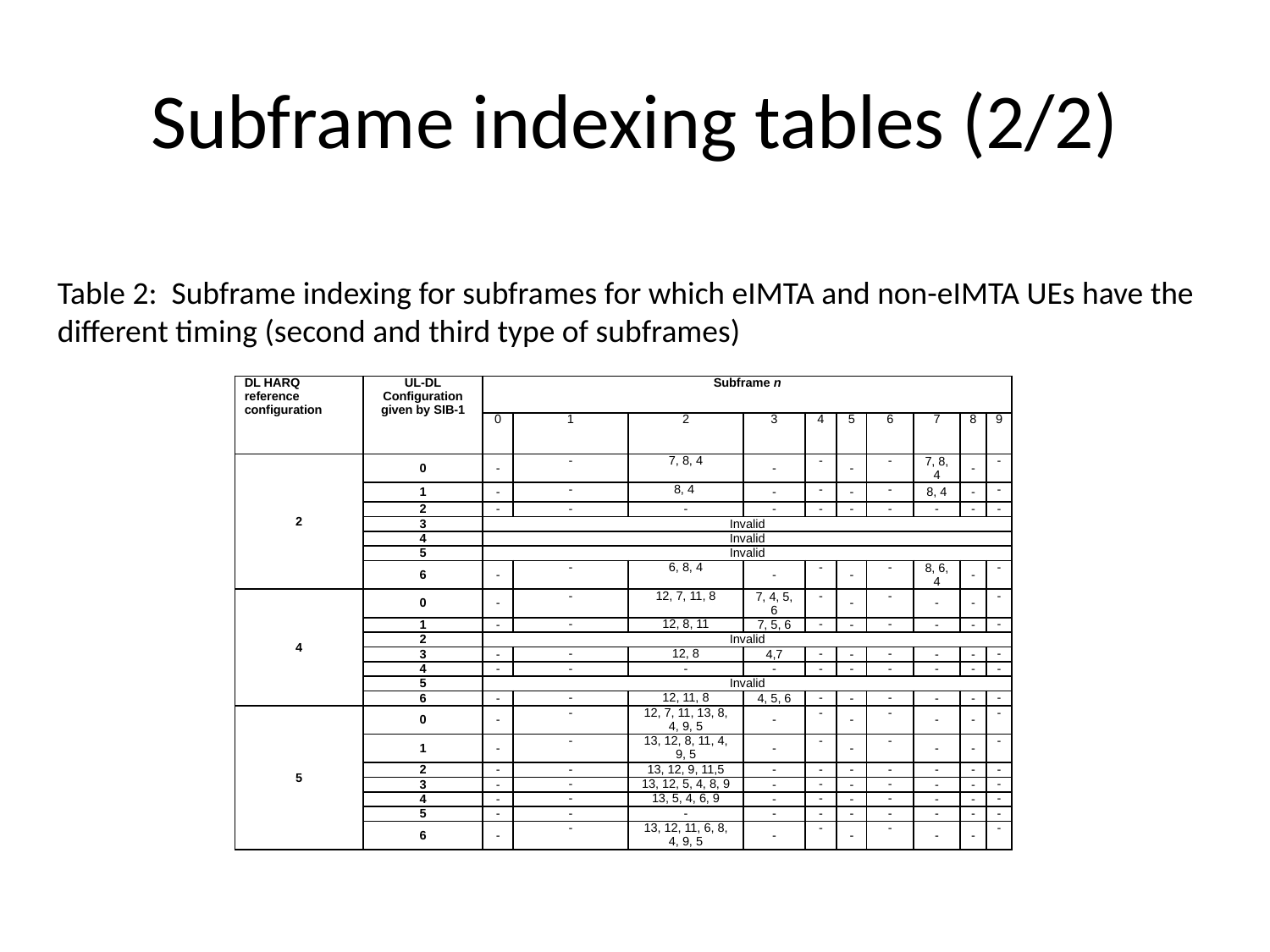

# Subframe indexing tables (2/2)
Table 2:  Subframe indexing for subframes for which eIMTA and non-eIMTA UEs have the different timing (second and third type of subframes)
| DL HARQ reference configuration | UL-DL Configuration given by SIB-1 | Subframe n |  |  |  |  |  |  |  |  |  |
| --- | --- | --- | --- | --- | --- | --- | --- | --- | --- | --- | --- |
|  |  | 0 | 1 | 2 | 3 | 4 | 5 | 6 | 7 | 8 | 9 |
| 2 | 0 | - | - | 7, 8, 4 | - | - | - | - | 7, 8, 4 | - | - |
|  | 1 | - | - | 8, 4 | - | - | - | - | 8, 4 | - | - |
|  | 2 | - | - | - | - | - | - | - | - | - | - |
|  | 3 | Invalid |  |  |  |  |  |  |  |  |  |
|  | 4 | Invalid |  |  |  |  |  |  |  |  |  |
|  | 5 | Invalid |  |  |  |  |  |  |  |  |  |
|  | 6 | - | - | 6, 8, 4 | - | - | - | - | 8, 6, 4 | - | - |
| 4 | 0 | - | - | 12, 7, 11, 8 | 7, 4, 5, 6 | - | - | - | - | - | - |
|  | 1 | - | - | 12, 8, 11 | 7, 5, 6 | - | - | - | - | - | - |
|  | 2 | Invalid |  |  |  |  |  |  |  |  |  |
|  | 3 | - | - | 12, 8 | 4,7 | - | - | - | - | - | - |
|  | 4 | - | - | - | - | - | - | - | - | - | - |
|  | 5 | Invalid |  |  |  |  |  |  |  |  |  |
|  | 6 | - | - | 12, 11, 8 | 4, 5, 6 | - | - | - | - | - | - |
| 5 | 0 | - | - | 12, 7, 11, 13, 8, 4, 9, 5 | - | - | - | - | - | - | - |
|  | 1 | - | - | 13, 12, 8, 11, 4, 9, 5 | - | - | - | - | - | - | - |
|  | 2 | - | - | 13, 12, 9, 11,5 | - | - | - | - | - | - | - |
|  | 3 | - | - | 13, 12, 5, 4, 8, 9 | - | - | - | - | - | - | - |
|  | 4 | - | - | 13, 5, 4, 6, 9 | - | - | - | - | - | - | - |
|  | 5 | - | - | - | - | - | - | - | - | - | - |
|  | 6 | - | - | 13, 12, 11, 6, 8, 4, 9, 5 | - | - | - | - | - | - | - |